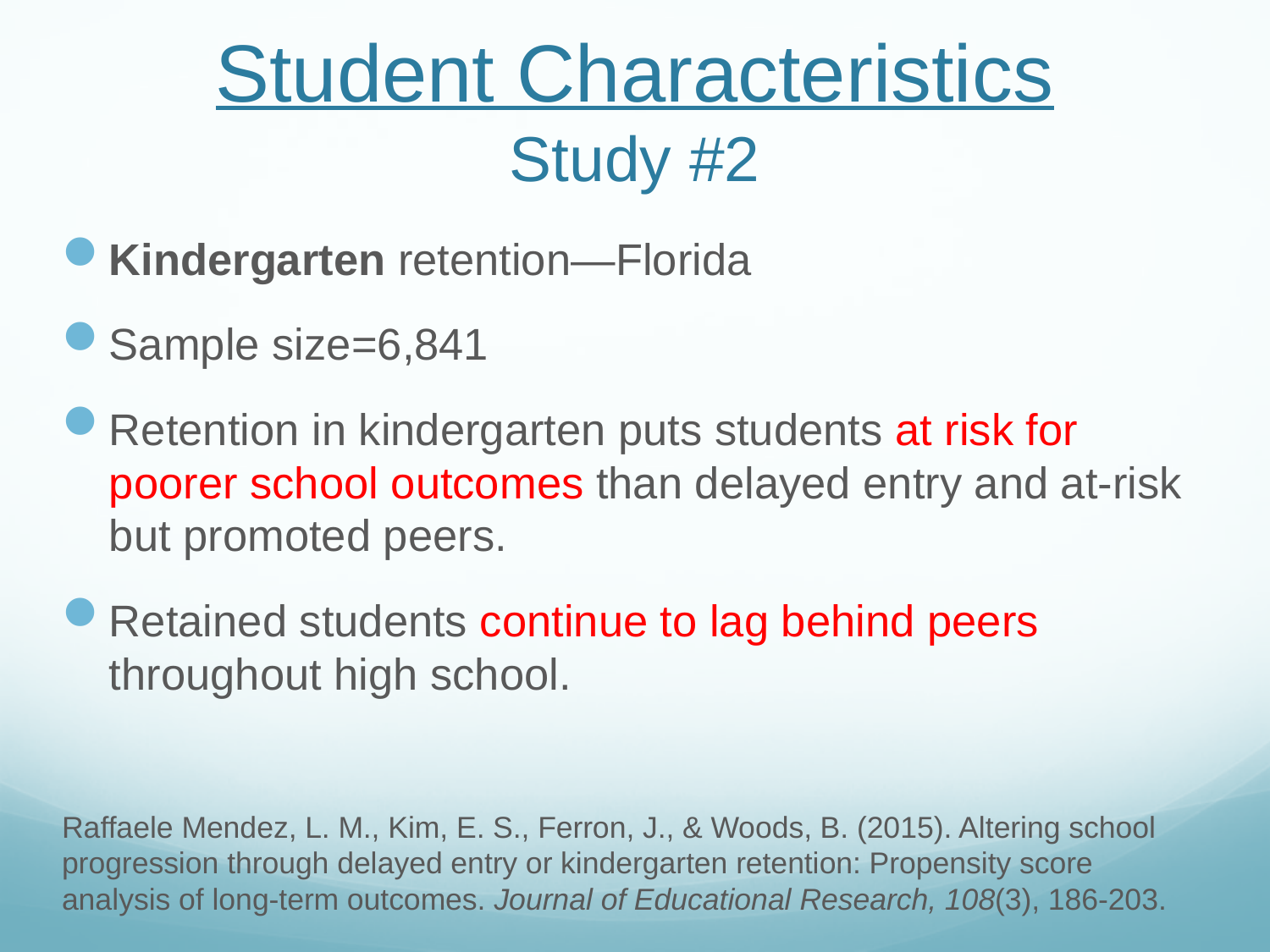

# Student Characteristics Study #2
Kindergarten retention—Florida
Sample size=6,841
Retention in kindergarten puts students at risk for poorer school outcomes than delayed entry and at-risk but promoted peers.
Retained students continue to lag behind peers throughout high school.

Raffaele Mendez, L. M., Kim, E. S., Ferron, J., & Woods, B. (2015). Altering school progression through delayed entry or kindergarten retention: Propensity score analysis of long-term outcomes. Journal of Educational Research, 108(3), 186-203.